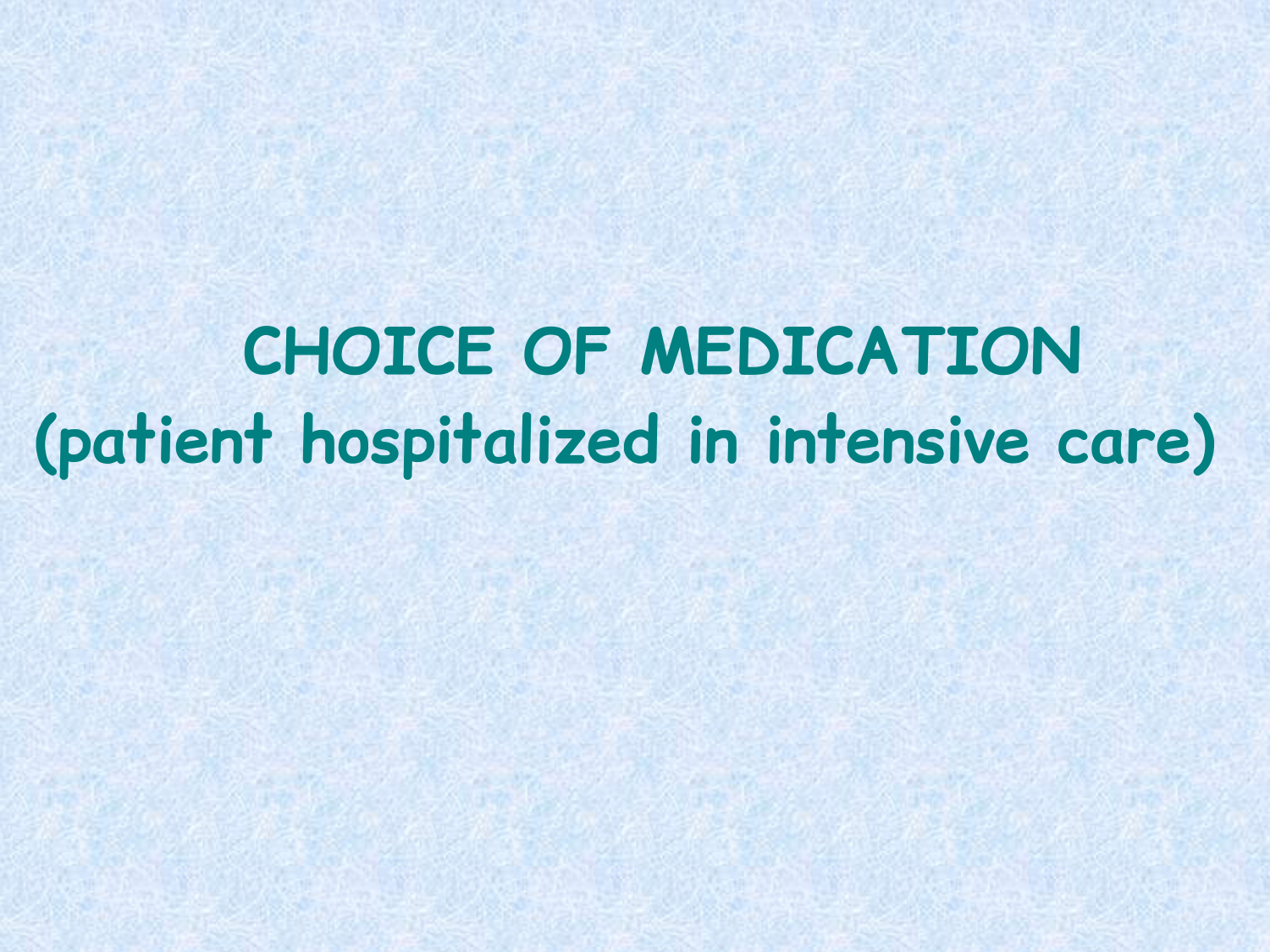

CHOICE OF MEDICATION
(patient hospitalized in intensive care)

#